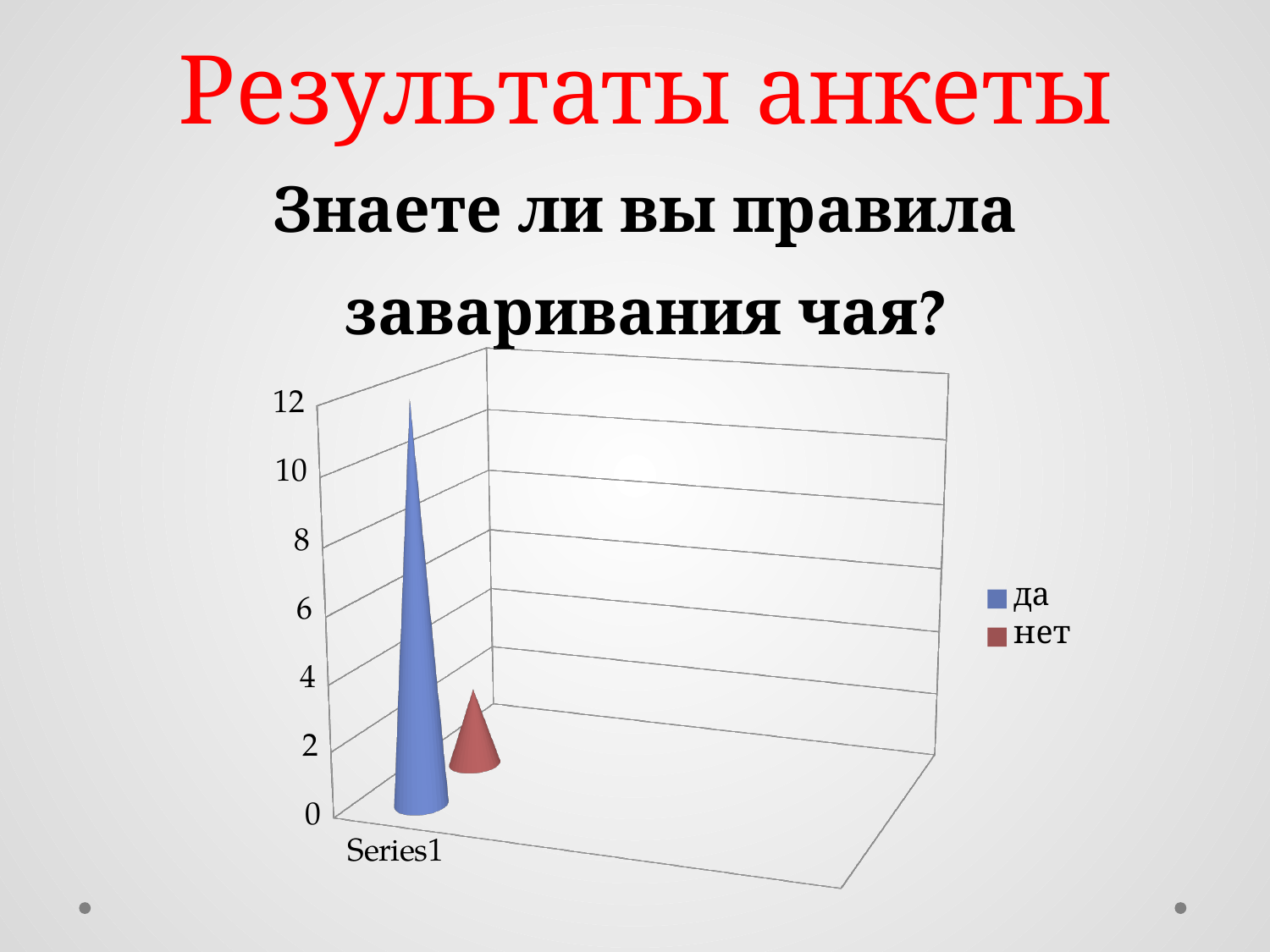

# Результаты анкеты Знаете ли вы правила заваривания чая?

[unsupported chart]